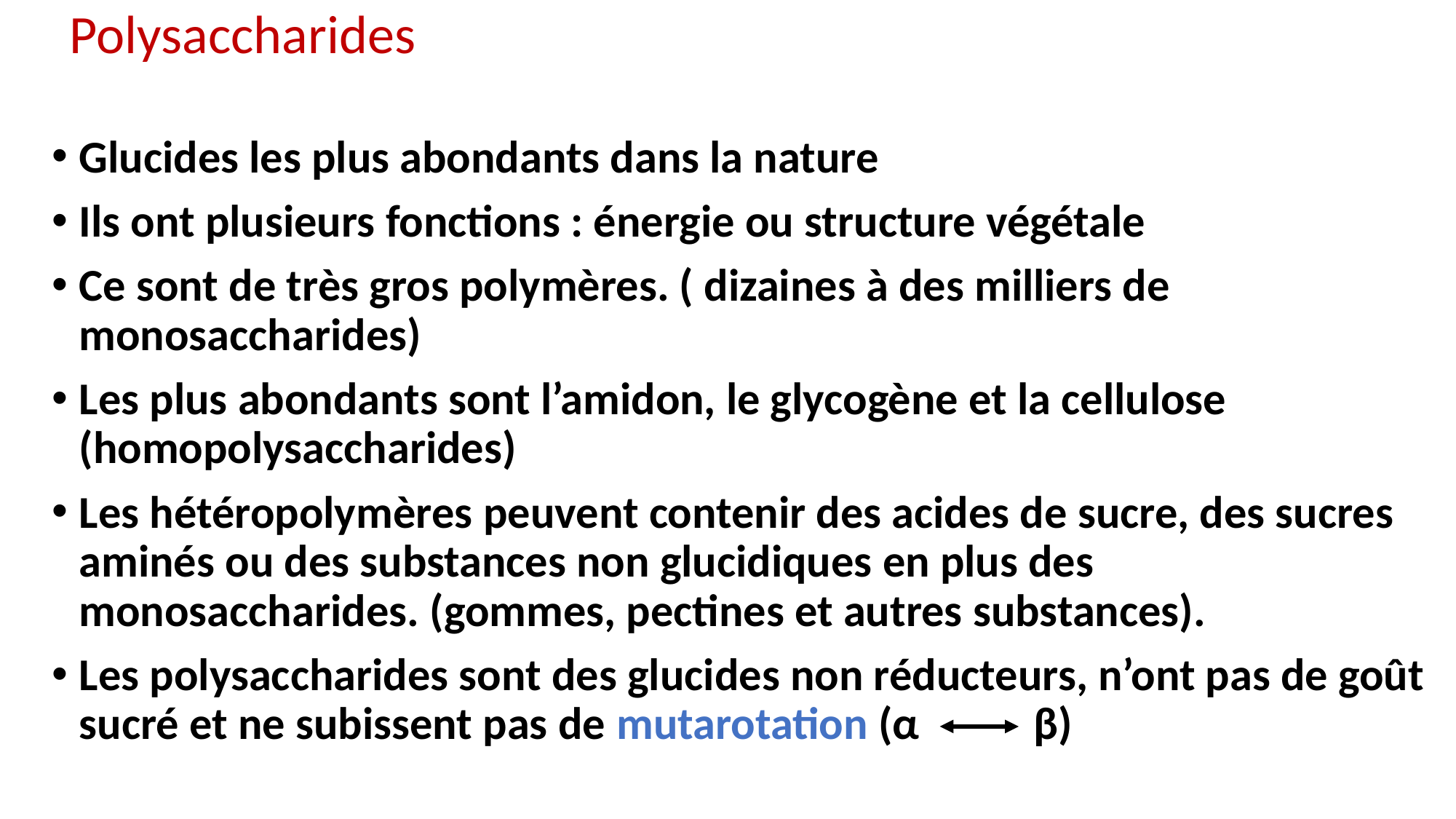

Polysaccharides
Glucides les plus abondants dans la nature
Ils ont plusieurs fonctions : énergie ou structure végétale
Ce sont de très gros polymères. ( dizaines à des milliers de monosaccharides)
Les plus abondants sont l’amidon, le glycogène et la cellulose (homopolysaccharides)
Les hétéropolymères peuvent contenir des acides de sucre, des sucres aminés ou des substances non glucidiques en plus des monosaccharides. (gommes, pectines et autres substances).
Les polysaccharides sont des glucides non réducteurs, n’ont pas de goût sucré et ne subissent pas de mutarotation (α           β)